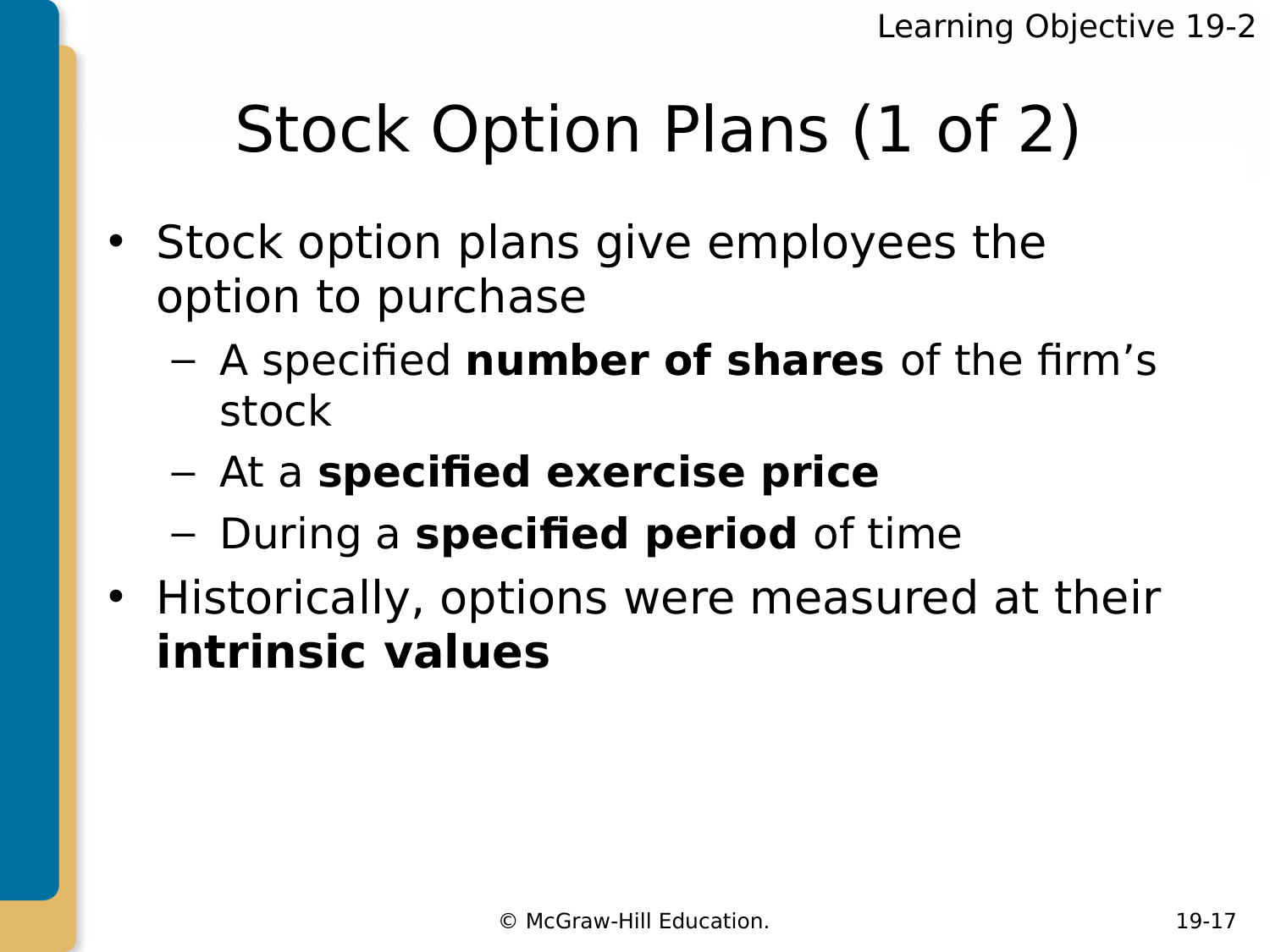

Learning Objective 19-2
# Stock Option Plans (1 of 2)
Stock option plans give employees the option to purchase
A specified number of shares of the firm’s stock
At a specified exercise price
During a specified period of time
Historically, options were measured at their intrinsic values